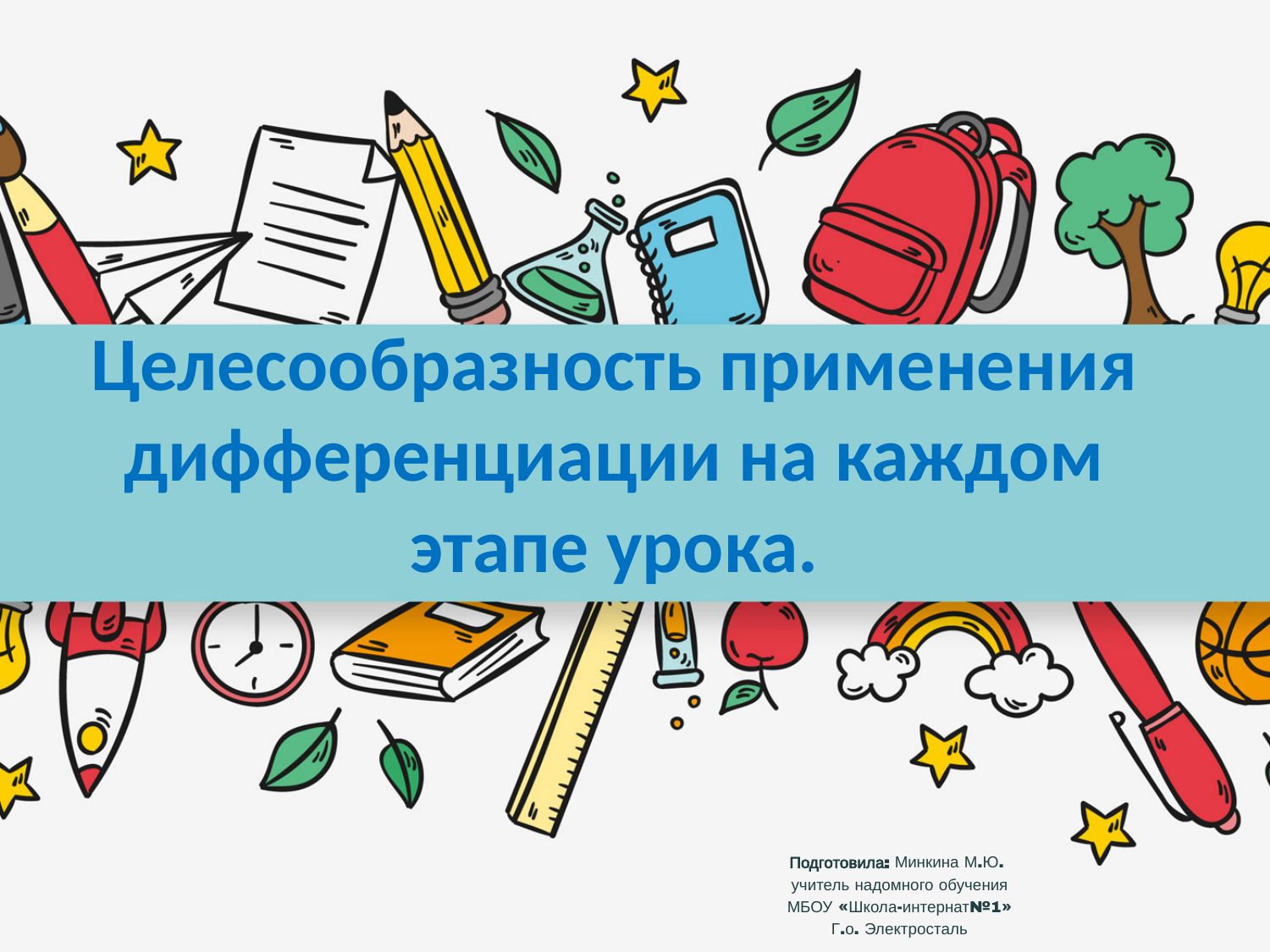

# Целесообразность применения дифференциации на каждом этапе урока.
Подготовила: Минкина М.Ю.
учитель надомного обучения
МБОУ «Школа-интернат№1»
Г.о. Электросталь